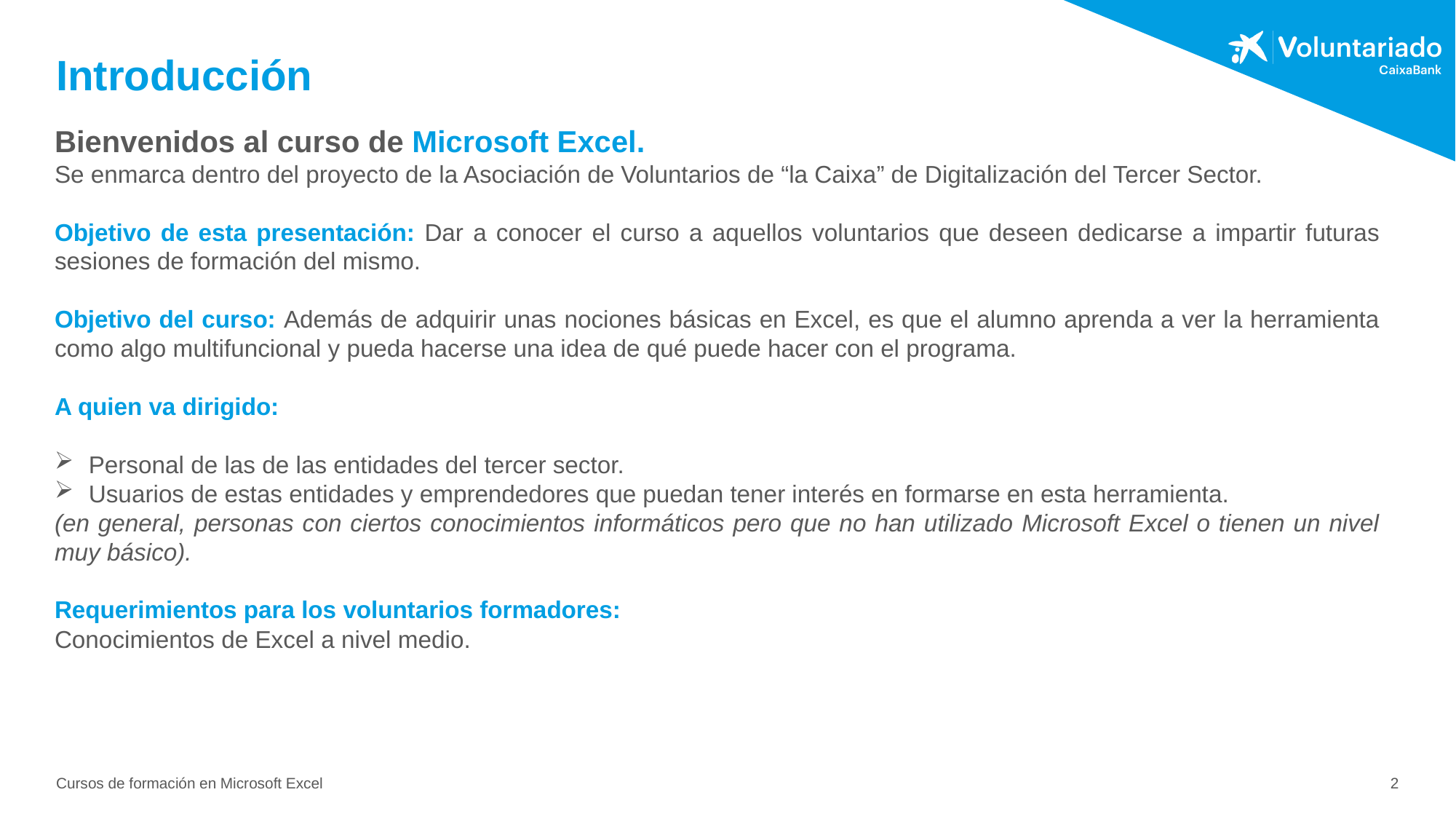

# Introducción
Bienvenidos al curso de Microsoft Excel.
Se enmarca dentro del proyecto de la Asociación de Voluntarios de “la Caixa” de Digitalización del Tercer Sector.

Objetivo de esta presentación: Dar a conocer el curso a aquellos voluntarios que deseen dedicarse a impartir futuras sesiones de formación del mismo.

Objetivo del curso: Además de adquirir unas nociones básicas en Excel, es que el alumno aprenda a ver la herramienta como algo multifuncional y pueda hacerse una idea de qué puede hacer con el programa.

A quien va dirigido:

Personal de las de las entidades del tercer sector.
Usuarios de estas entidades y emprendedores que puedan tener interés en formarse en esta herramienta.
(en general, personas con ciertos conocimientos informáticos pero que no han utilizado Microsoft Excel o tienen un nivel muy básico).

Requerimientos para los voluntarios formadores:
Conocimientos de Excel a nivel medio.